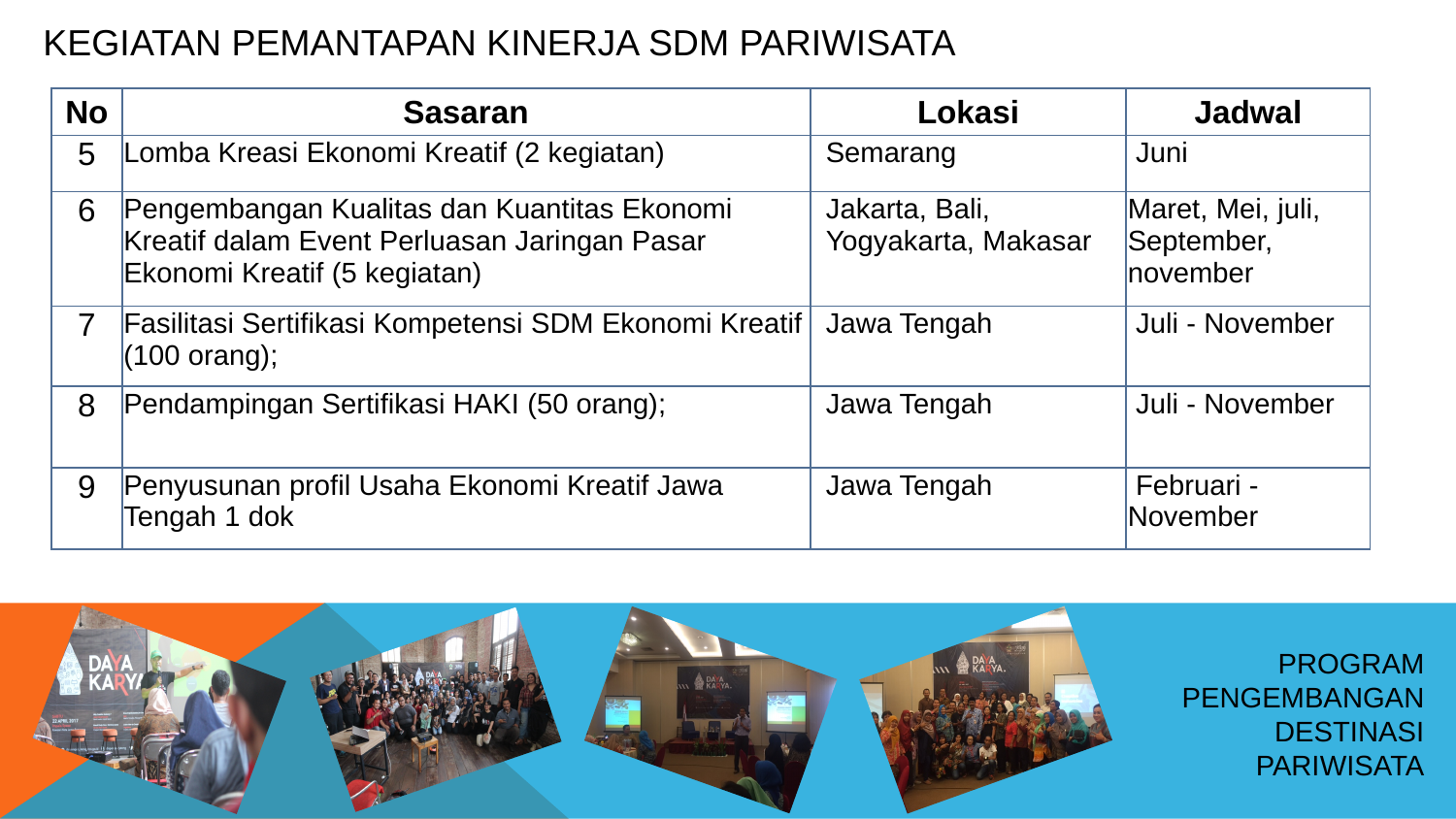

# Kegiatan Pemantapan Kinerja SDM Pariwisata
| No | Sasaran | Lokasi | Jadwal |
| --- | --- | --- | --- |
| 5 | Lomba Kreasi Ekonomi Kreatif (2 kegiatan) | Semarang | Juni |
| 6 | Pengembangan Kualitas dan Kuantitas Ekonomi Kreatif dalam Event Perluasan Jaringan Pasar Ekonomi Kreatif (5 kegiatan) | Jakarta, Bali, Yogyakarta, Makasar | Maret, Mei, juli, September, november |
| 7 | Fasilitasi Sertifikasi Kompetensi SDM Ekonomi Kreatif (100 orang); | Jawa Tengah | Juli - November |
| 8 | Pendampingan Sertifikasi HAKI (50 orang); | Jawa Tengah | Juli - November |
| 9 | Penyusunan profil Usaha Ekonomi Kreatif Jawa Tengah 1 dok | Jawa Tengah | Februari - November |

Program Pengembangan Destinasi Pariwisata